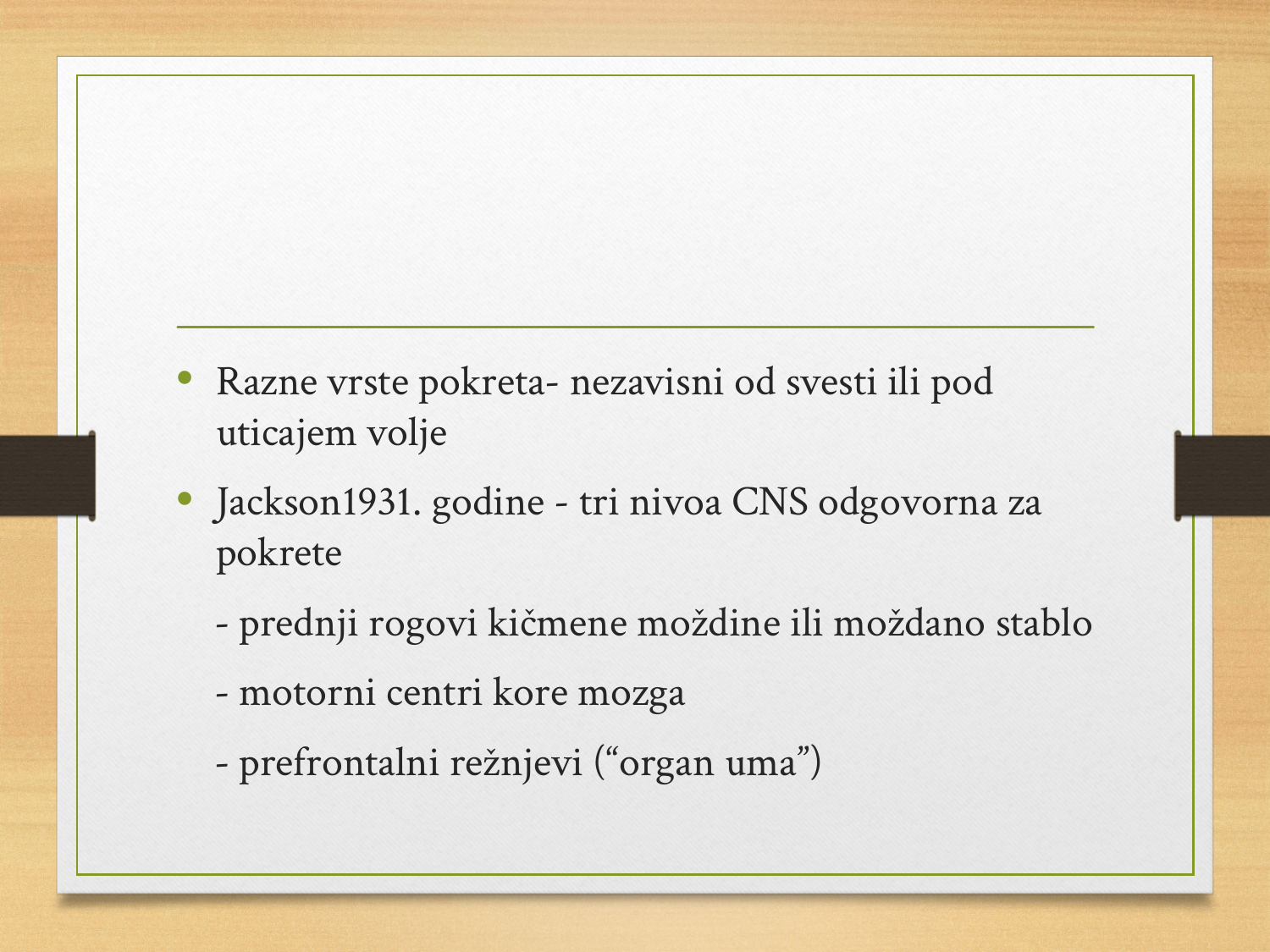

#
Razne vrste pokreta- nezavisni od svesti ili pod uticajem volje
Jackson1931. godine - tri nivoa CNS odgovorna za pokrete
    - prednji rogovi kičmene moždine ili moždano stablo
    - motorni centri kore mozga
    - prefrontalni režnjevi (“organ uma”)